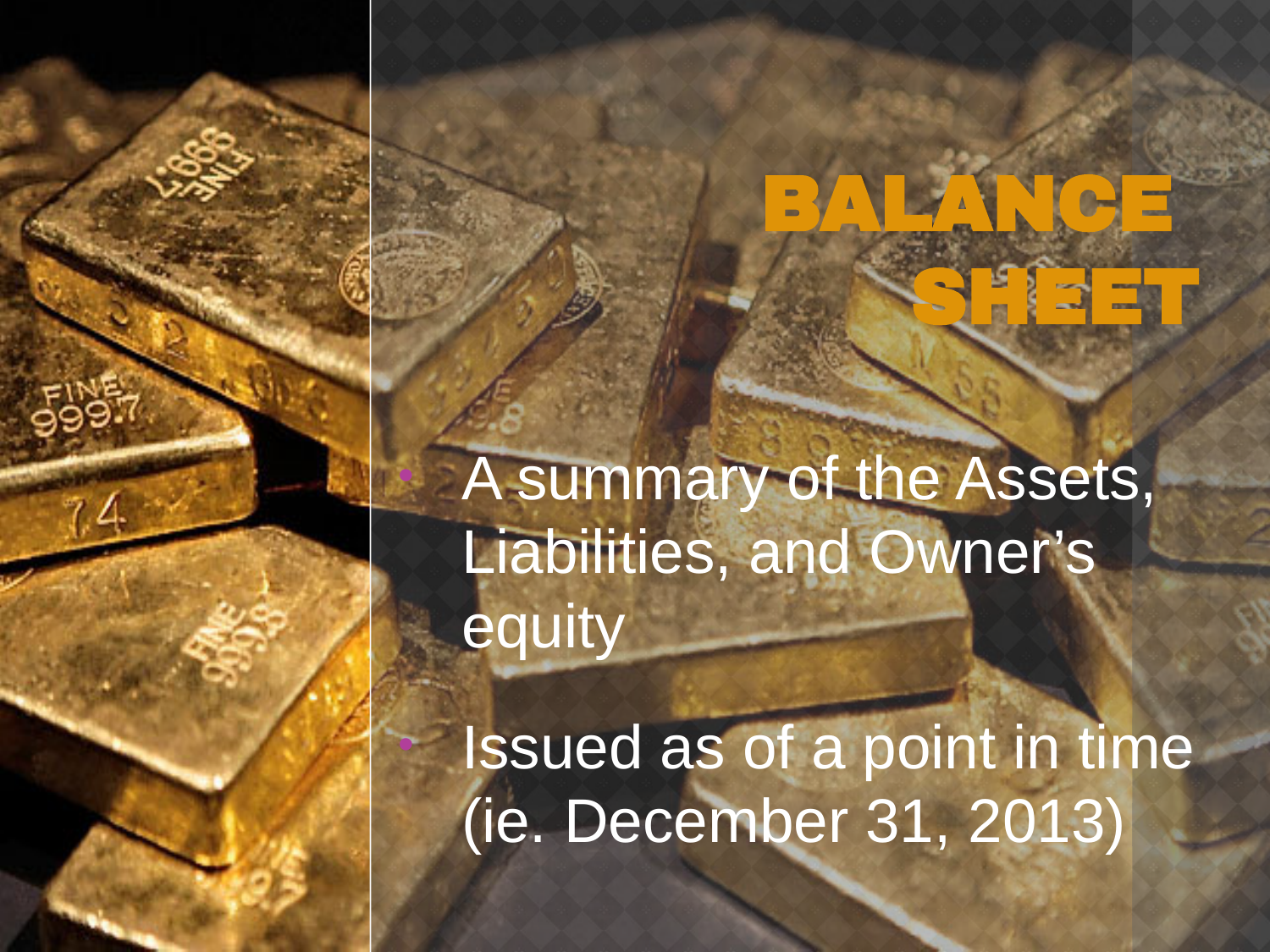

# Balance Sheet

A summary of the Assets, Liabilities, and Owner’s equity

Issued as of a point in time (ie. December 31, 2013)